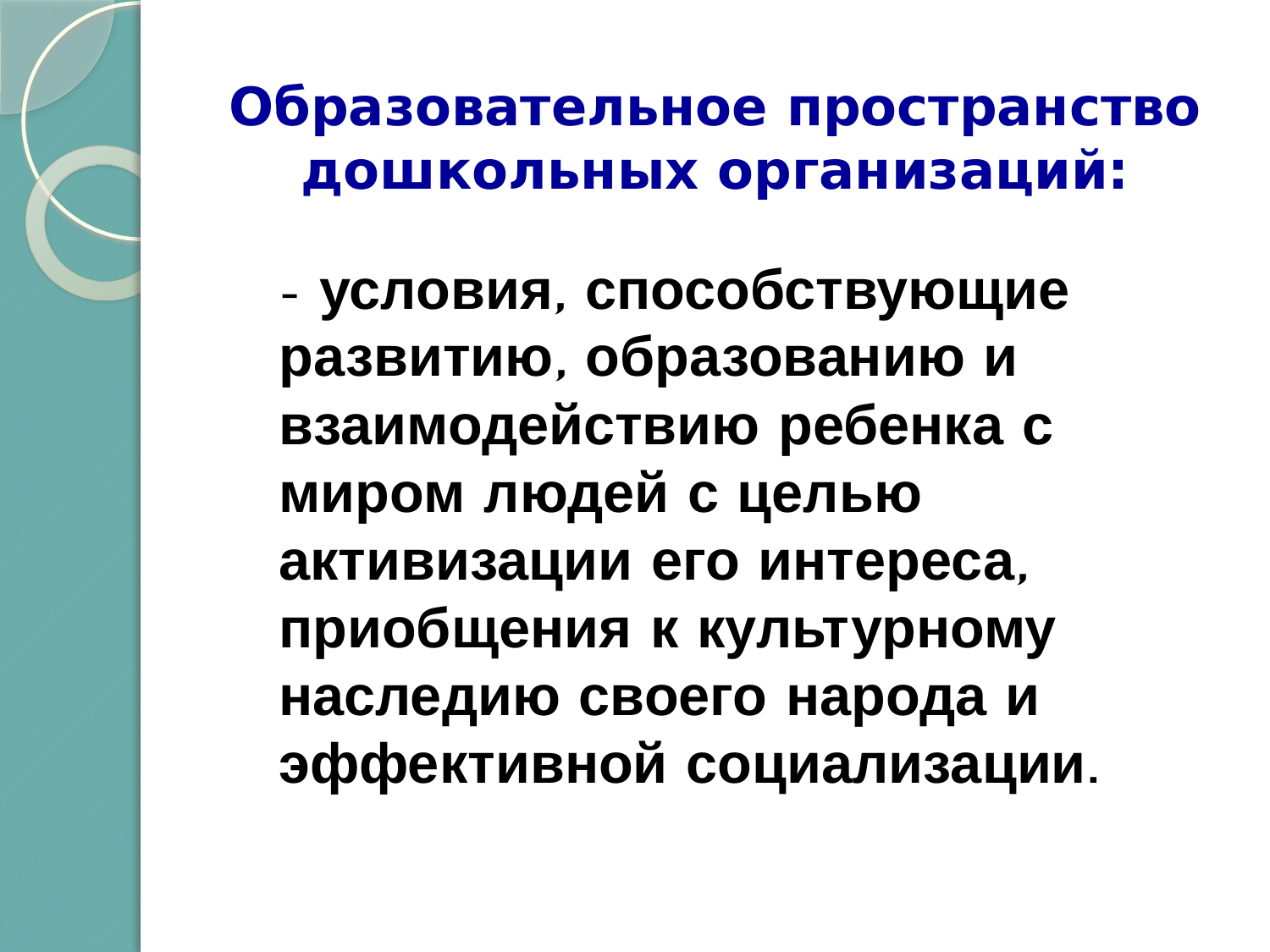

# Образовательное пространство дошкольных организаций:
- условия, способствующие развитию, образованию и взаимодействию ребенка с миром людей с целью активизации его интереса, приобщения к культурному наследию своего народа и эффективной социализации.